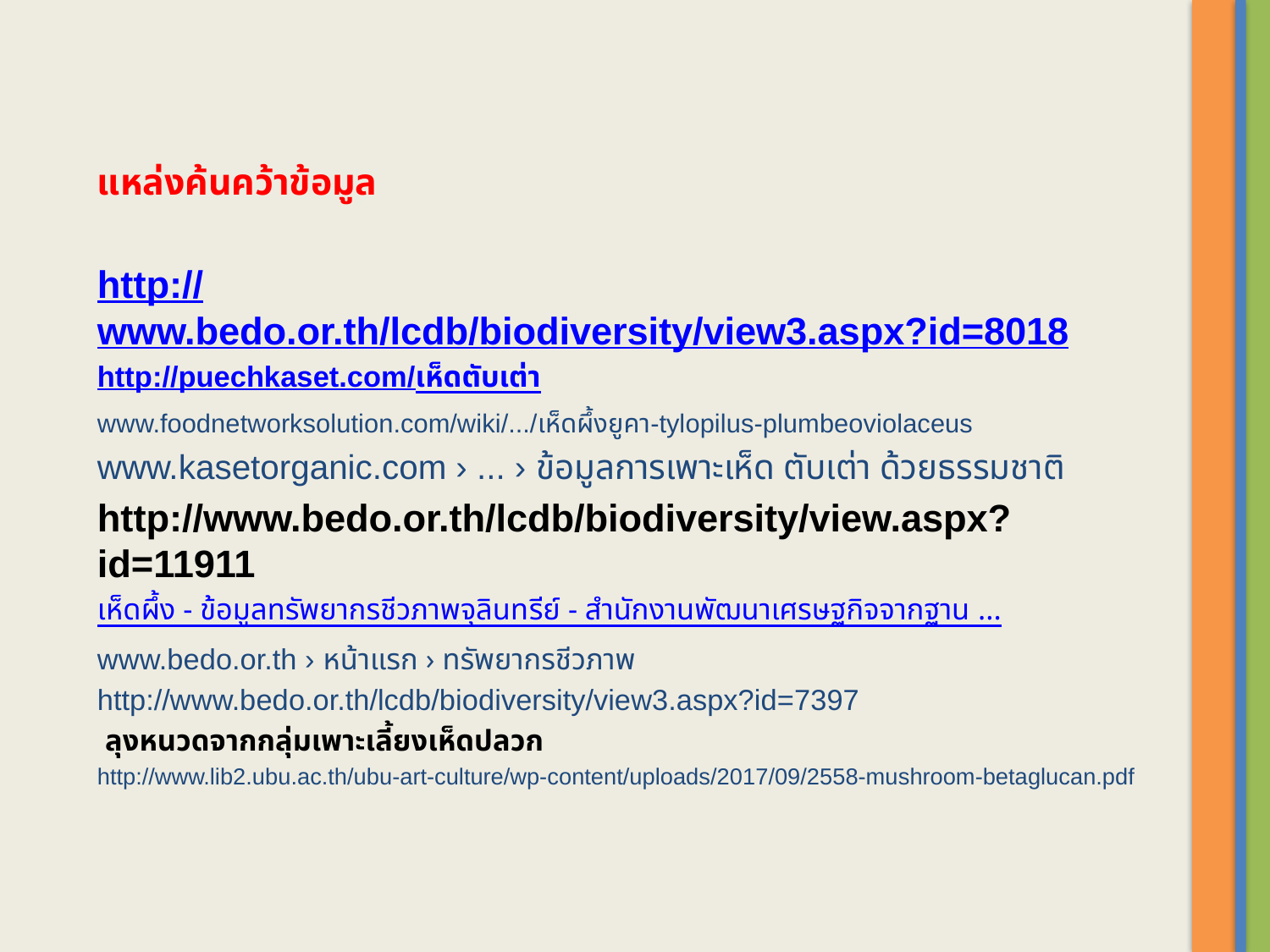

แหล่งค้นคว้าข้อมูล

http://www.bedo.or.th/lcdb/biodiversity/view3.aspx?id=8018
http://puechkaset.com/เห็ดตับเต่า
www.foodnetworksolution.com/wiki/.../เห็ดผึ้งยูคา-tylopilus-plumbeoviolaceus
www.kasetorganic.com › ... › ข้อมูลการเพาะเห็ด ตับเต่า ด้วยธรรมชาติ
http://www.bedo.or.th/lcdb/biodiversity/view.aspx?id=11911
เห็ดผึ้ง - ข้อมูลทรัพยากรชีวภาพจุลินทรีย์ - สำนักงานพัฒนาเศรษฐกิจจากฐาน ...
www.bedo.or.th › หน้าแรก › ทรัพยากรชีวภาพ
http://www.bedo.or.th/lcdb/biodiversity/view3.aspx?id=7397
 ลุงหนวดจากกลุ่มเพาะเลี้ยงเห็ดปลวก
http://www.lib2.ubu.ac.th/ubu-art-culture/wp-content/uploads/2017/09/2558-mushroom-betaglucan.pdf